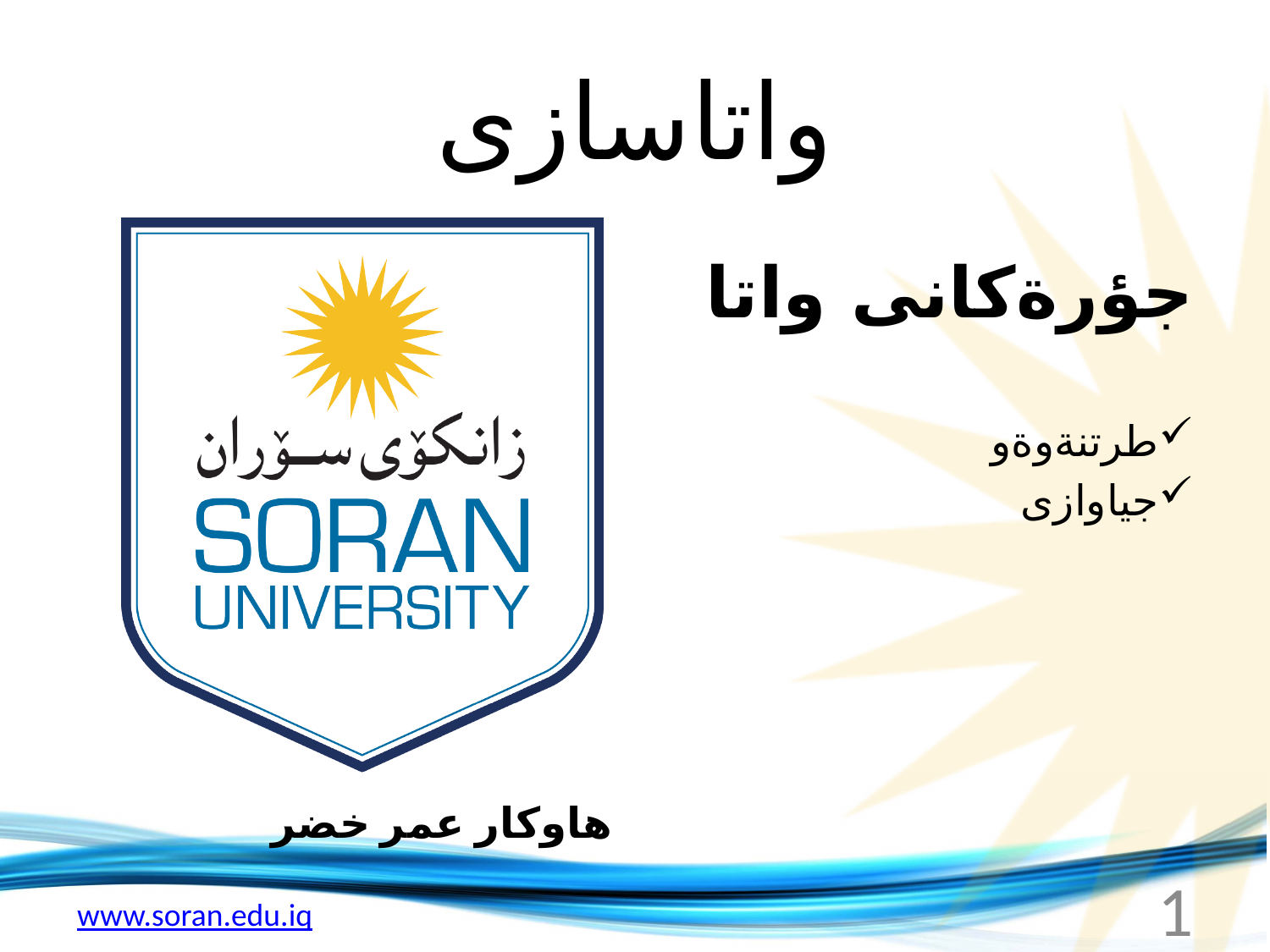

# واتاسازى
جؤرةكانى واتا

طرتنةوةو
جياوازى
هاوكار عمر خضر
1